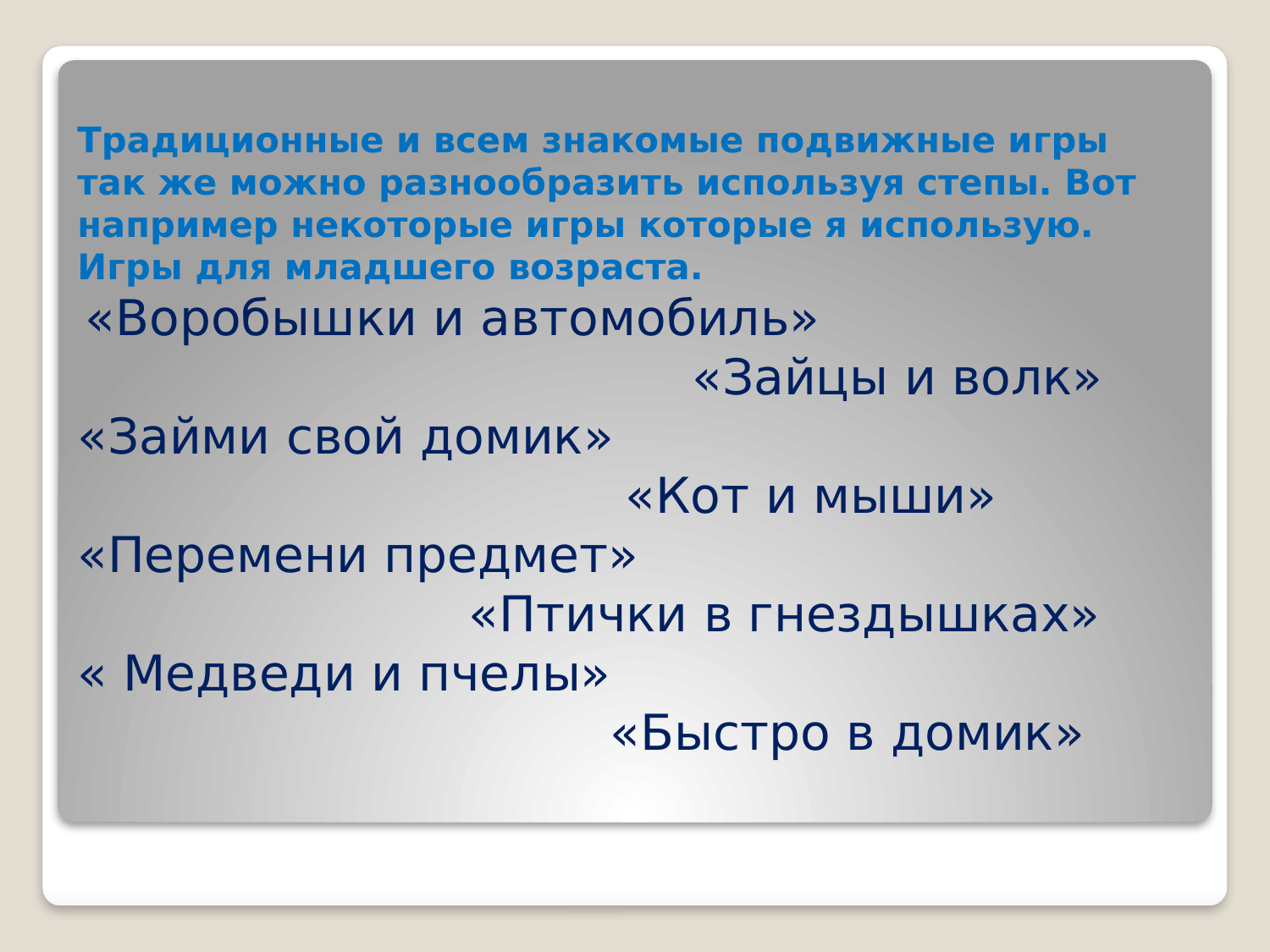

Традиционные и всем знакомые подвижные игры так же можно разнообразить используя степы. Вот например некоторые игры которые я использую.
Игры для младшего возраста.
«Воробышки и автомобиль»                                                          «Зайцы и волк»
«Займи свой домик»
                                   «Кот и мыши»
«Перемени предмет»
                         «Птички в гнездышках»
« Медведи и пчелы»
                                  «Быстро в домик»